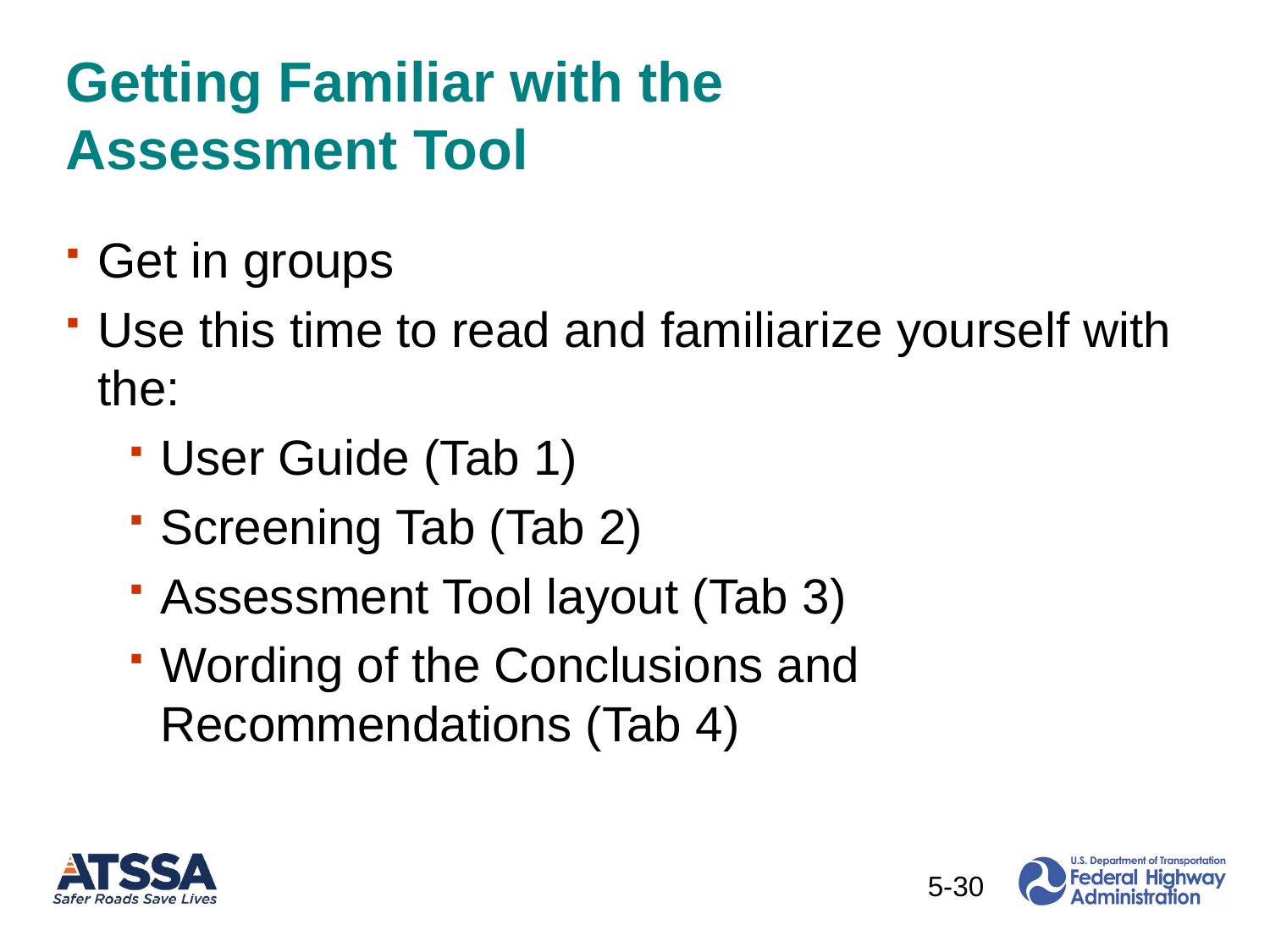

# Getting Familiar with the Assessment Tool
Get in groups
Use this time to read and familiarize yourself with the:
User Guide (Tab 1)
Screening Tab (Tab 2)
Assessment Tool layout (Tab 3)
Wording of the Conclusions and Recommendations (Tab 4)